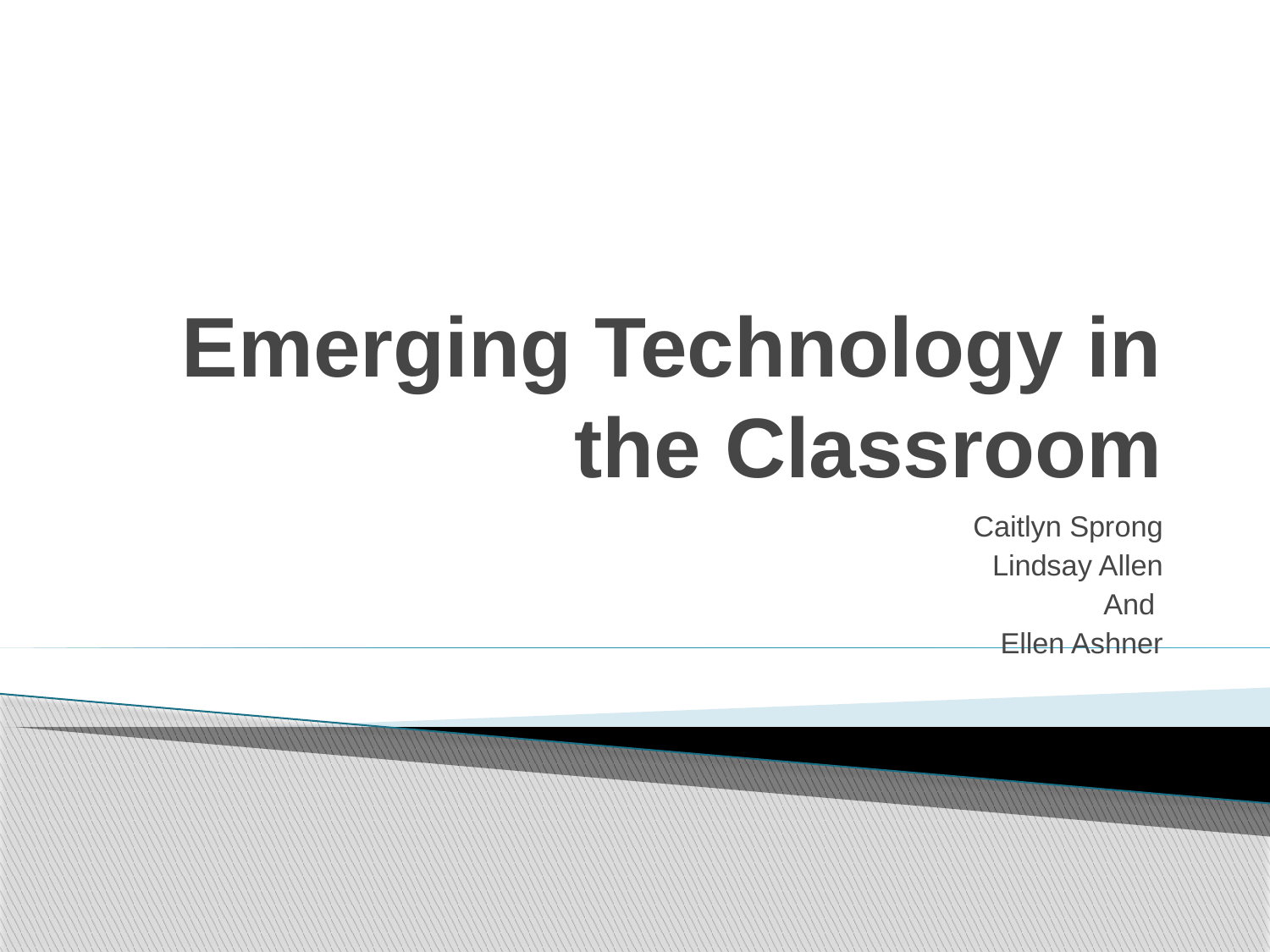

# Emerging Technology in the Classroom
Caitlyn Sprong
Lindsay Allen
And
Ellen Ashner